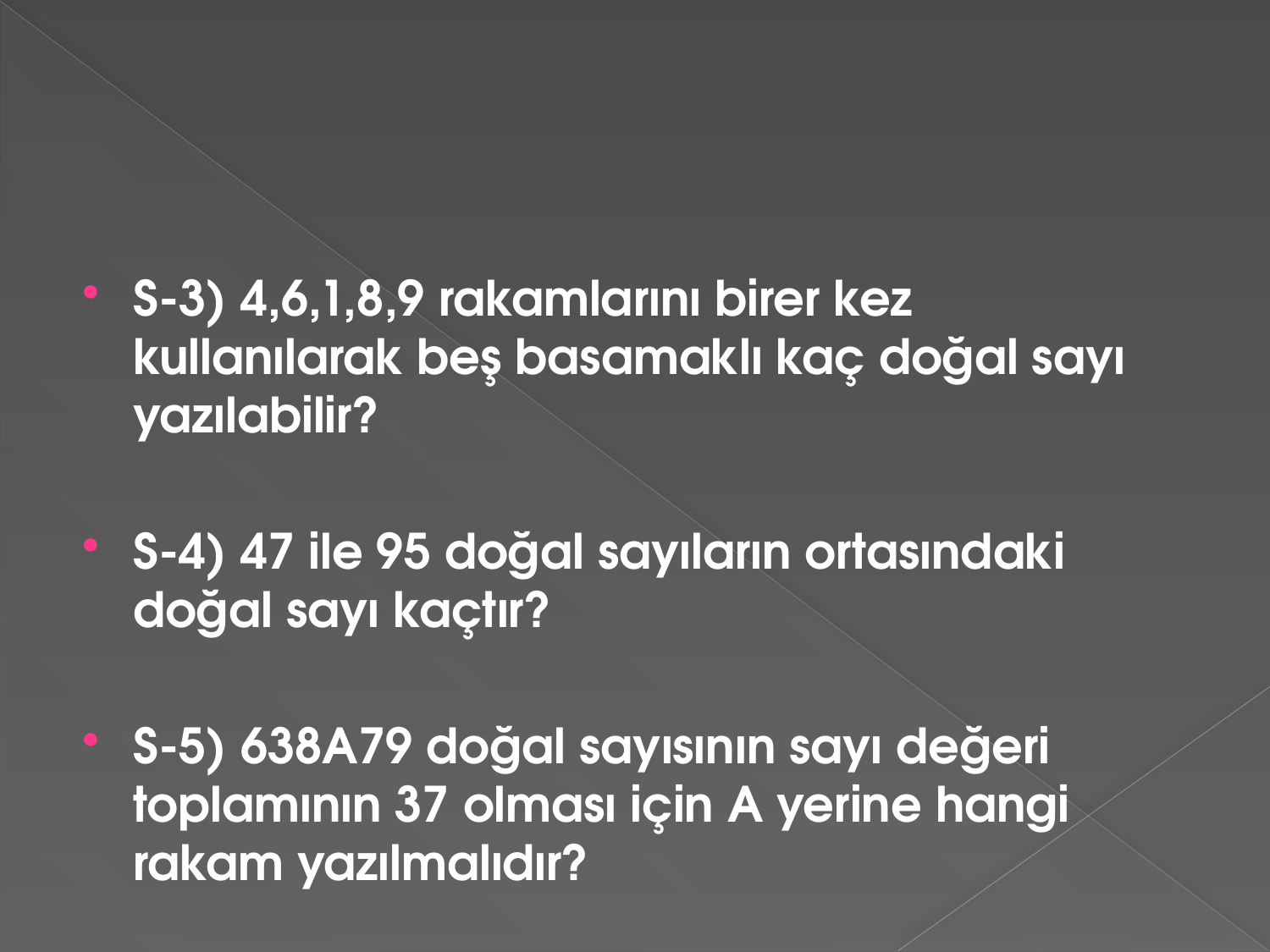

#
S-3) 4,6,1,8,9 rakamlarını birer kez kullanılarak beş basamaklı kaç doğal sayı yazılabilir?

S-4) 47 ile 95 doğal sayıların ortasındaki doğal sayı kaçtır?

S-5) 638A79 doğal sayısının sayı değeri toplamının 37 olması için A yerine hangi rakam yazılmalıdır?